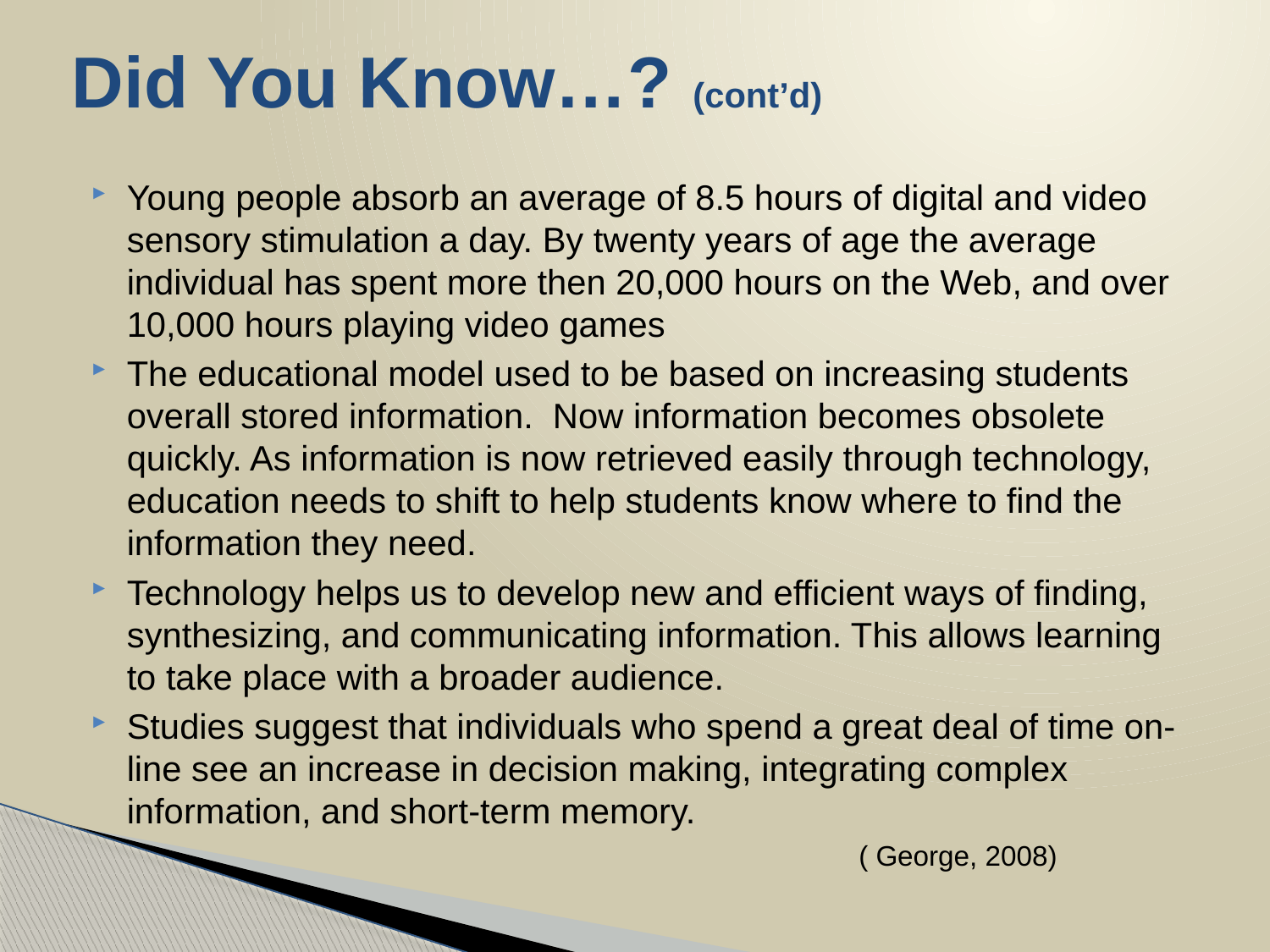

# Did You Know…? (cont’d)
Young people absorb an average of 8.5 hours of digital and video sensory stimulation a day. By twenty years of age the average individual has spent more then 20,000 hours on the Web, and over 10,000 hours playing video games
The educational model used to be based on increasing students overall stored information.  Now information becomes obsolete quickly. As information is now retrieved easily through technology, education needs to shift to help students know where to find the information they need.
Technology helps us to develop new and efficient ways of finding, synthesizing, and communicating information. This allows learning to take place with a broader audience.
Studies suggest that individuals who spend a great deal of time on-line see an increase in decision making, integrating complex information, and short-term memory.
                                                                                                  ( George, 2008)